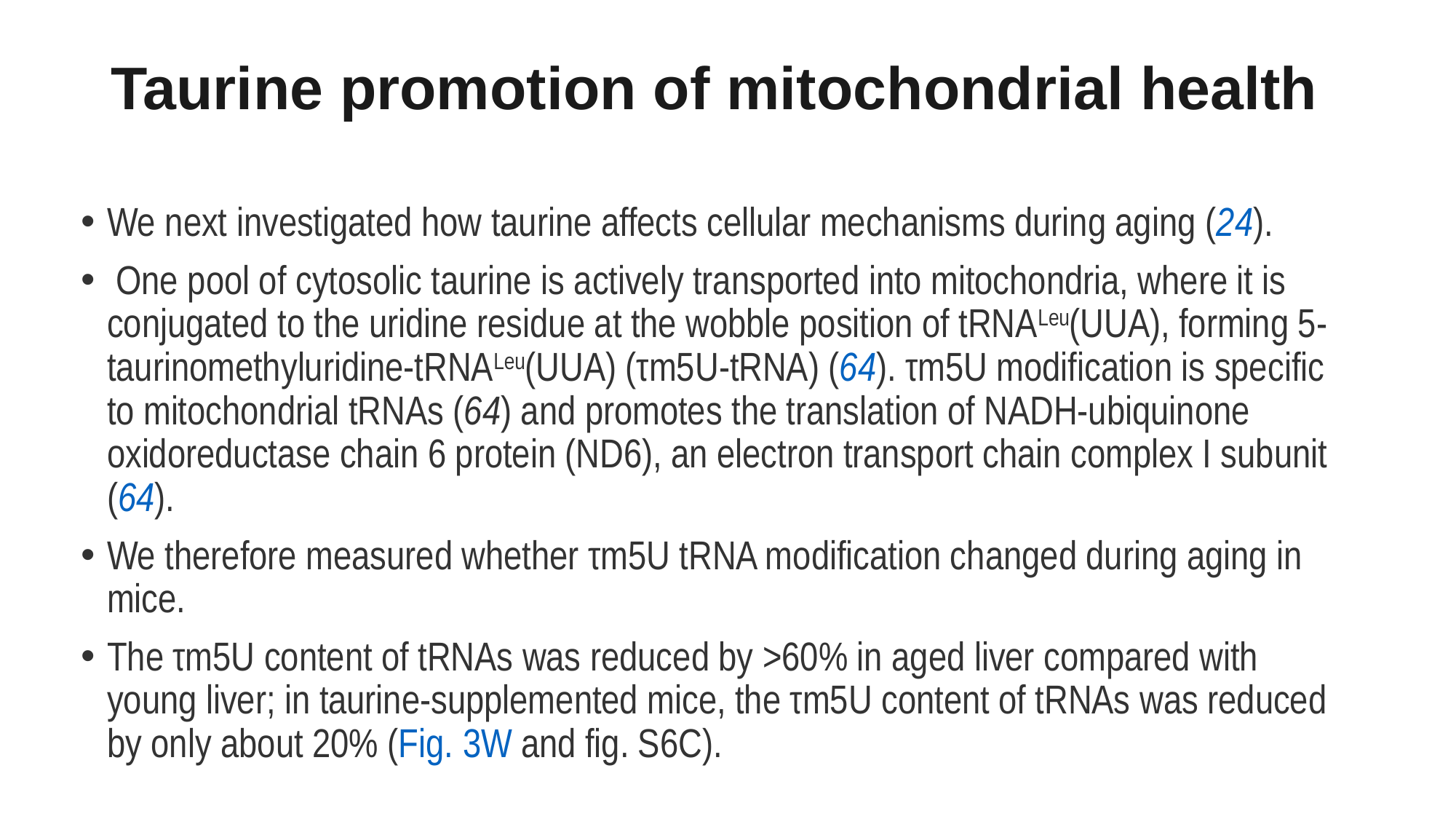

Taurine promotion of mitochondrial health
We next investigated how taurine affects cellular mechanisms during aging (24).
 One pool of cytosolic taurine is actively transported into mitochondria, where it is conjugated to the uridine residue at the wobble position of tRNALeu(UUA), forming 5-taurinomethyluridine-tRNALeu(UUA) (τm5U-tRNA) (64). τm5U modification is specific to mitochondrial tRNAs (64) and promotes the translation of NADH-ubiquinone oxidoreductase chain 6 protein (ND6), an electron transport chain complex I subunit (64).
We therefore measured whether τm5U tRNA modification changed during aging in mice.
The τm5U content of tRNAs was reduced by >60% in aged liver compared with young liver; in taurine-supplemented mice, the τm5U content of tRNAs was reduced by only about 20% (Fig. 3W and fig. S6C).